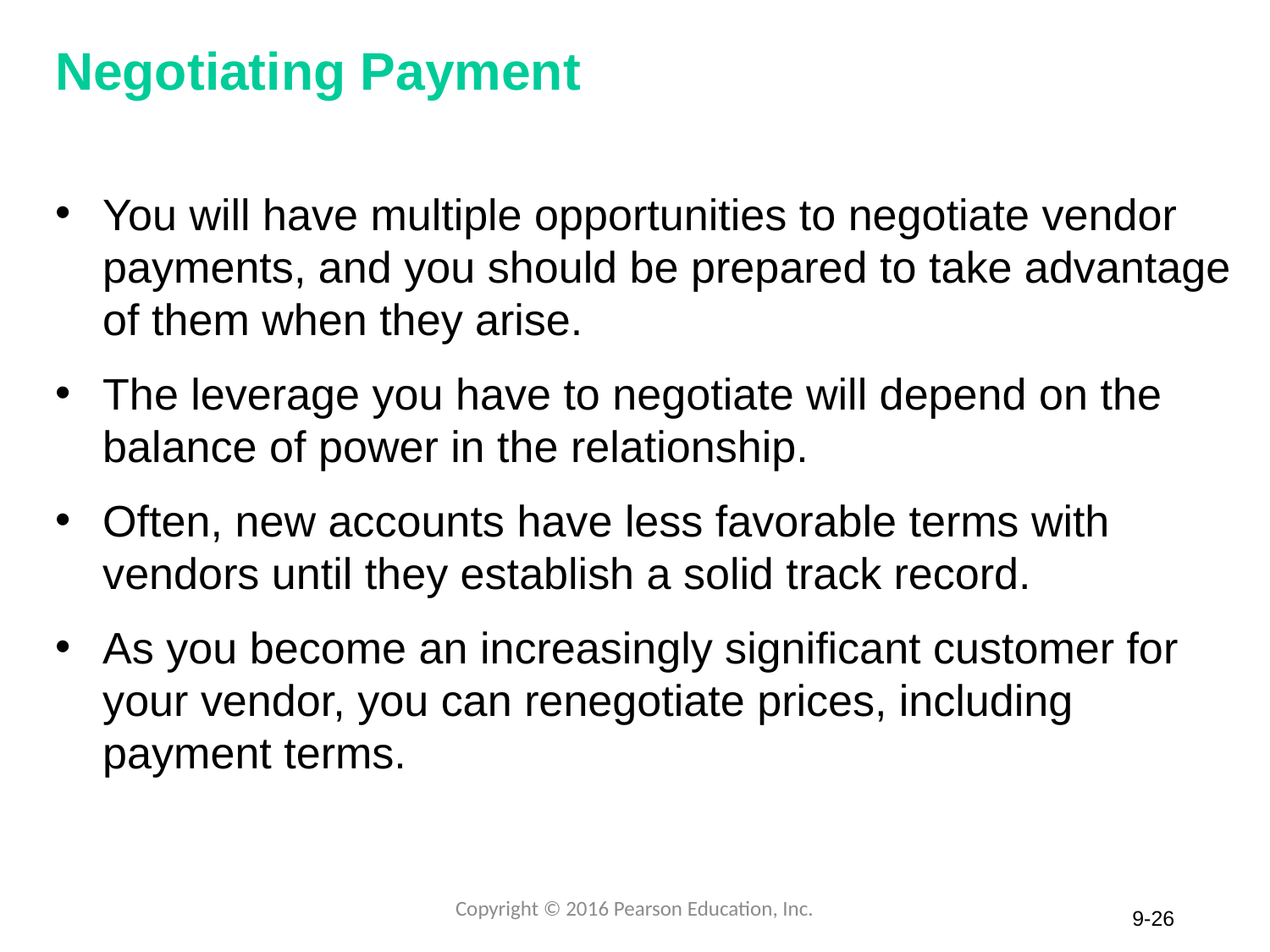

# Negotiating Payment
You will have multiple opportunities to negotiate vendor payments, and you should be prepared to take advantage of them when they arise.

The leverage you have to negotiate will depend on the balance of power in the relationship.

Often, new accounts have less favorable terms with vendors until they establish a solid track record.

As you become an increasingly significant customer for your vendor, you can renegotiate prices, including payment terms.
Copyright © 2016 Pearson Education, Inc.